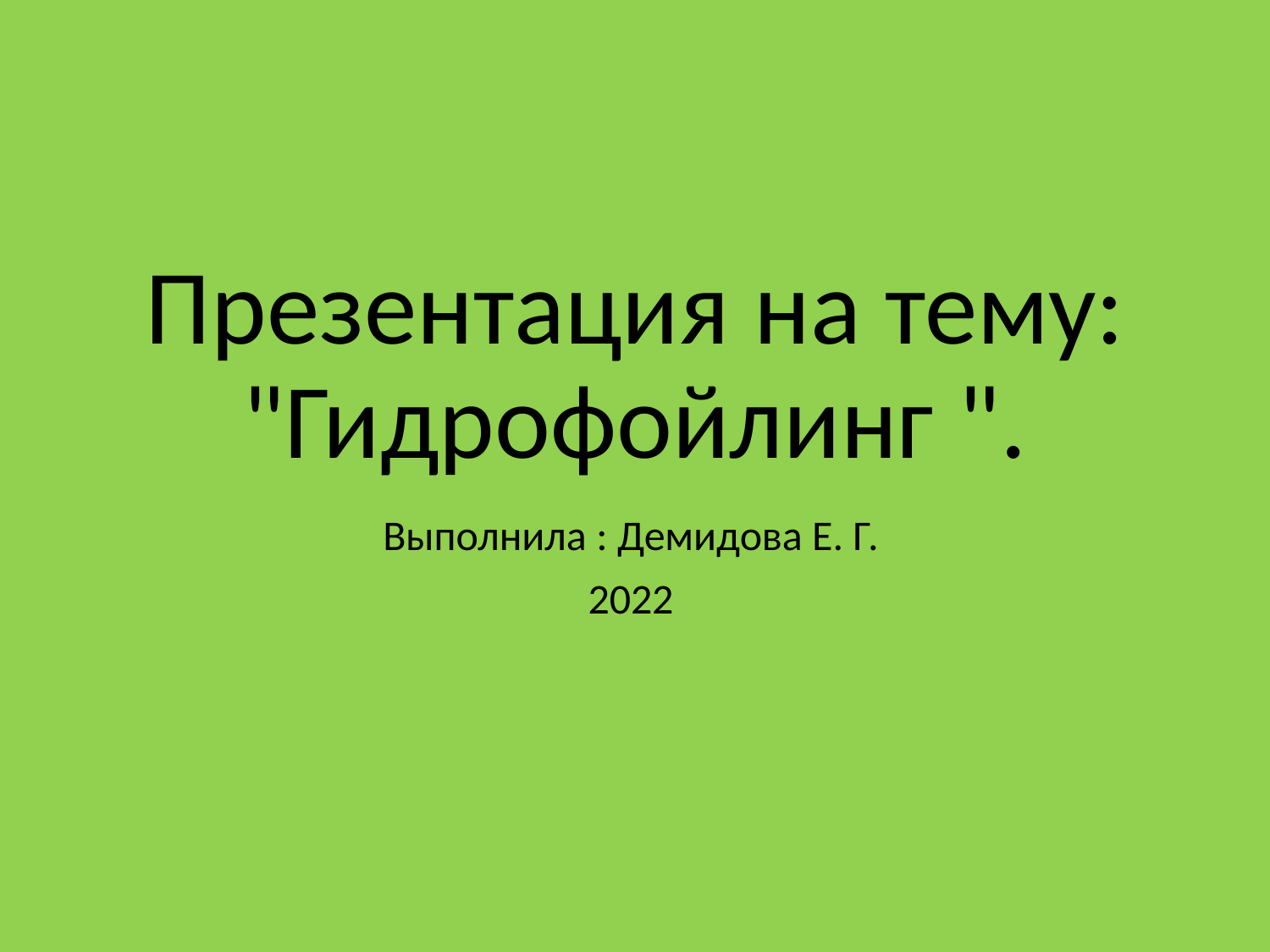

# Презентация на тему: "Гидрофойлинг ".
Выполнила : Демидова Е. Г.
2022